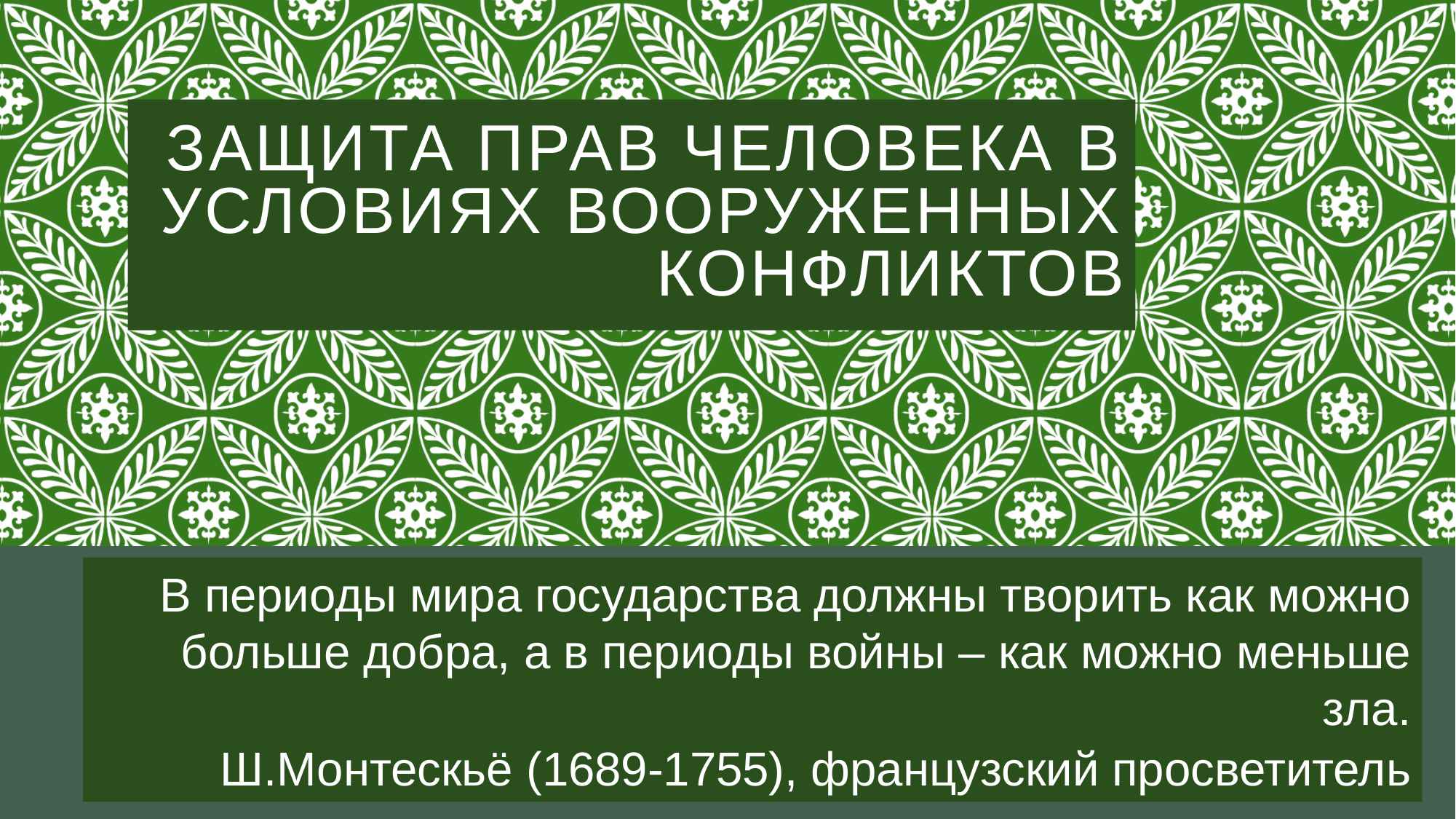

# Защита прав человека в условиях вооруженных конфликтов
В периоды мира государства должны творить как можно больше добра, а в периоды войны – как можно меньше зла.
Ш.Монтескьё (1689-1755), французский просветитель